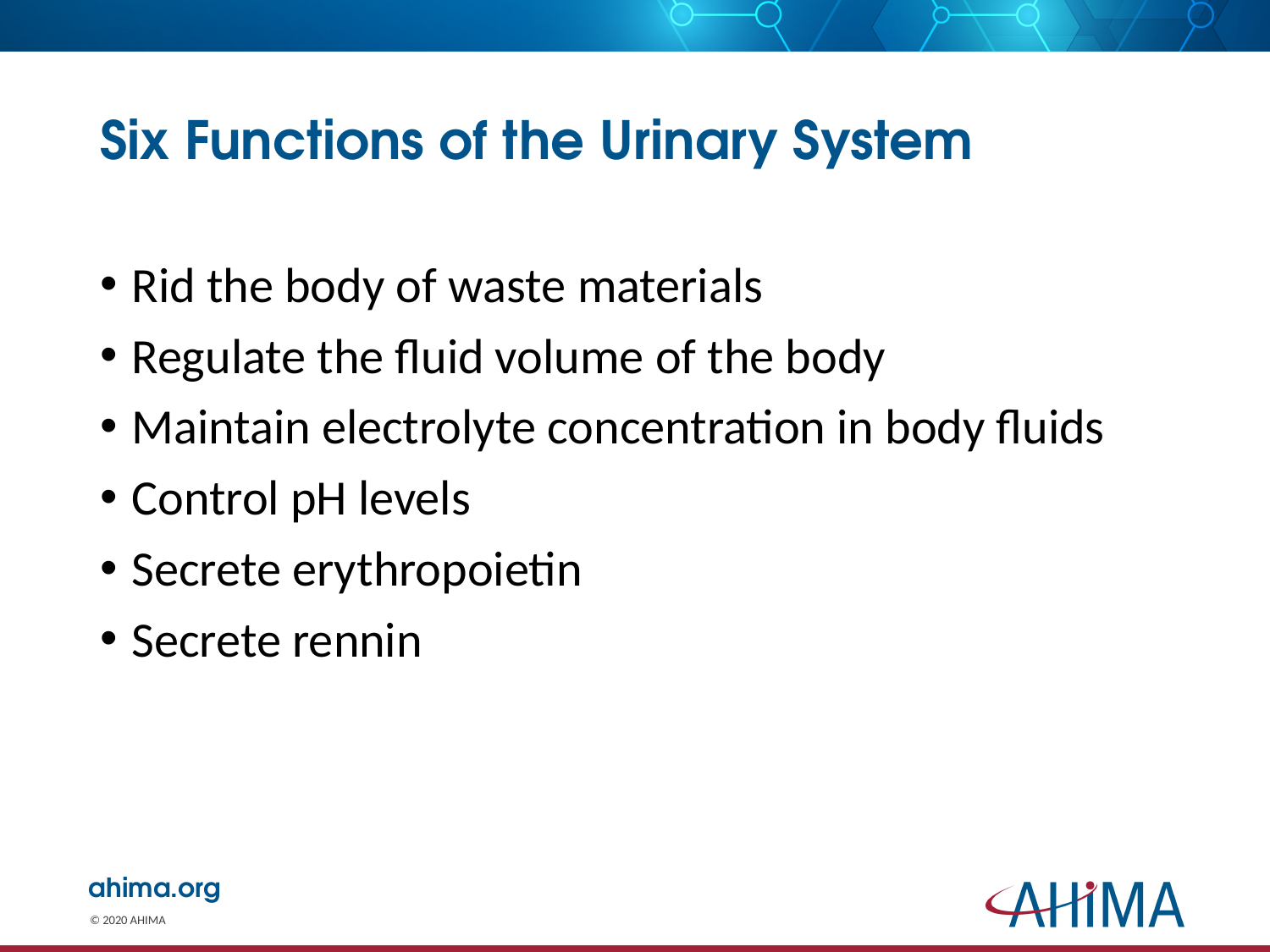

# Six Functions of the Urinary System
Rid the body of waste materials
Regulate the fluid volume of the body
Maintain electrolyte concentration in body fluids
Control pH levels
Secrete erythropoietin
Secrete rennin